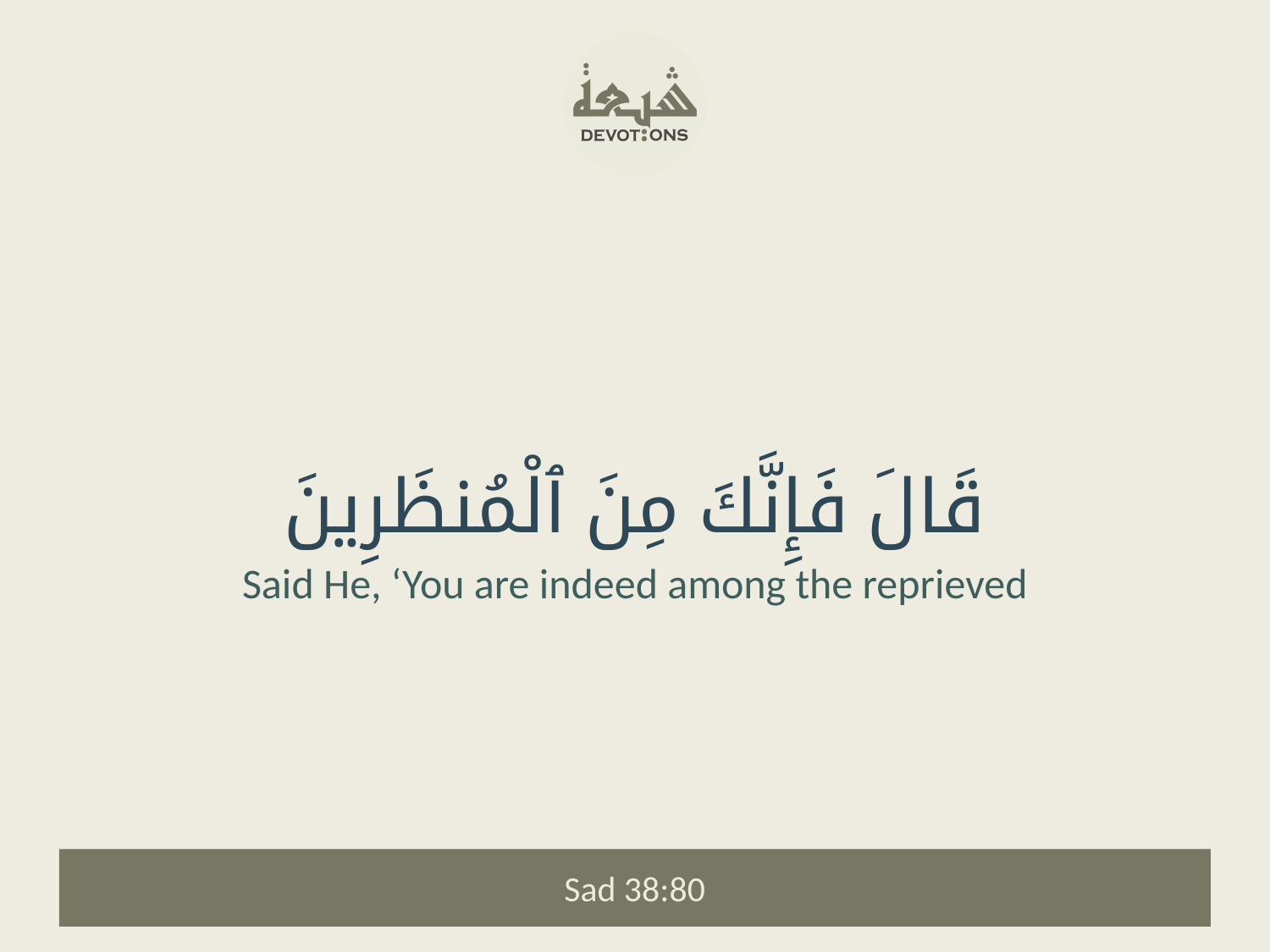

قَالَ فَإِنَّكَ مِنَ ٱلْمُنظَرِينَ
Said He, ‘You are indeed among the reprieved
Sad 38:80